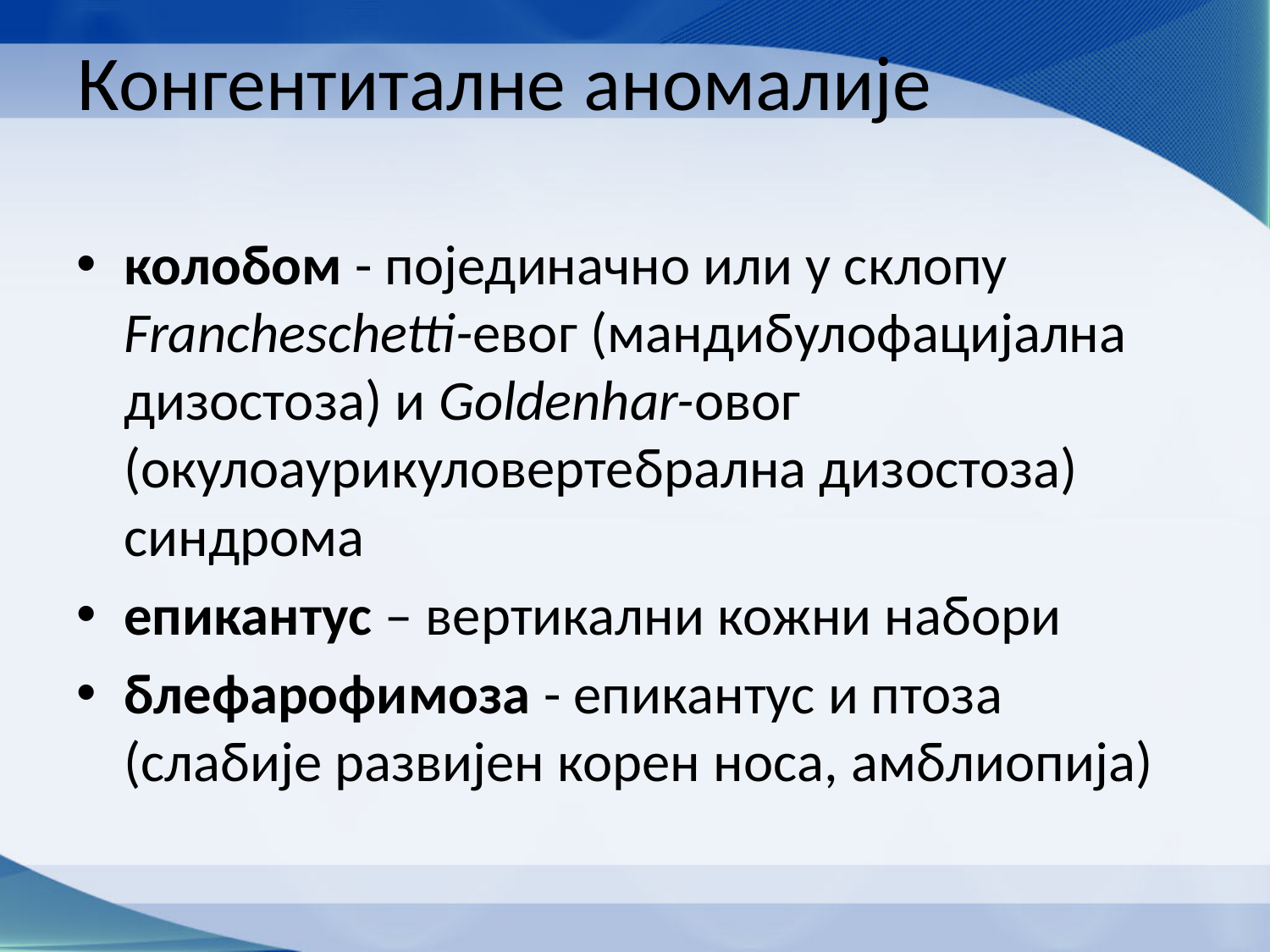

# Конгентиталне аномалије
колобом - појединачно или у склопу Francheschetti-евог (мандибулофацијална дизостоза) и Goldenhar-овог (окулоаурикуловертебрална дизостоза) синдрома
епикантус – вертикални кожни набори
блефарофимоза - епикантус и птоза            (слабије развијен корен носа, амблиопија)